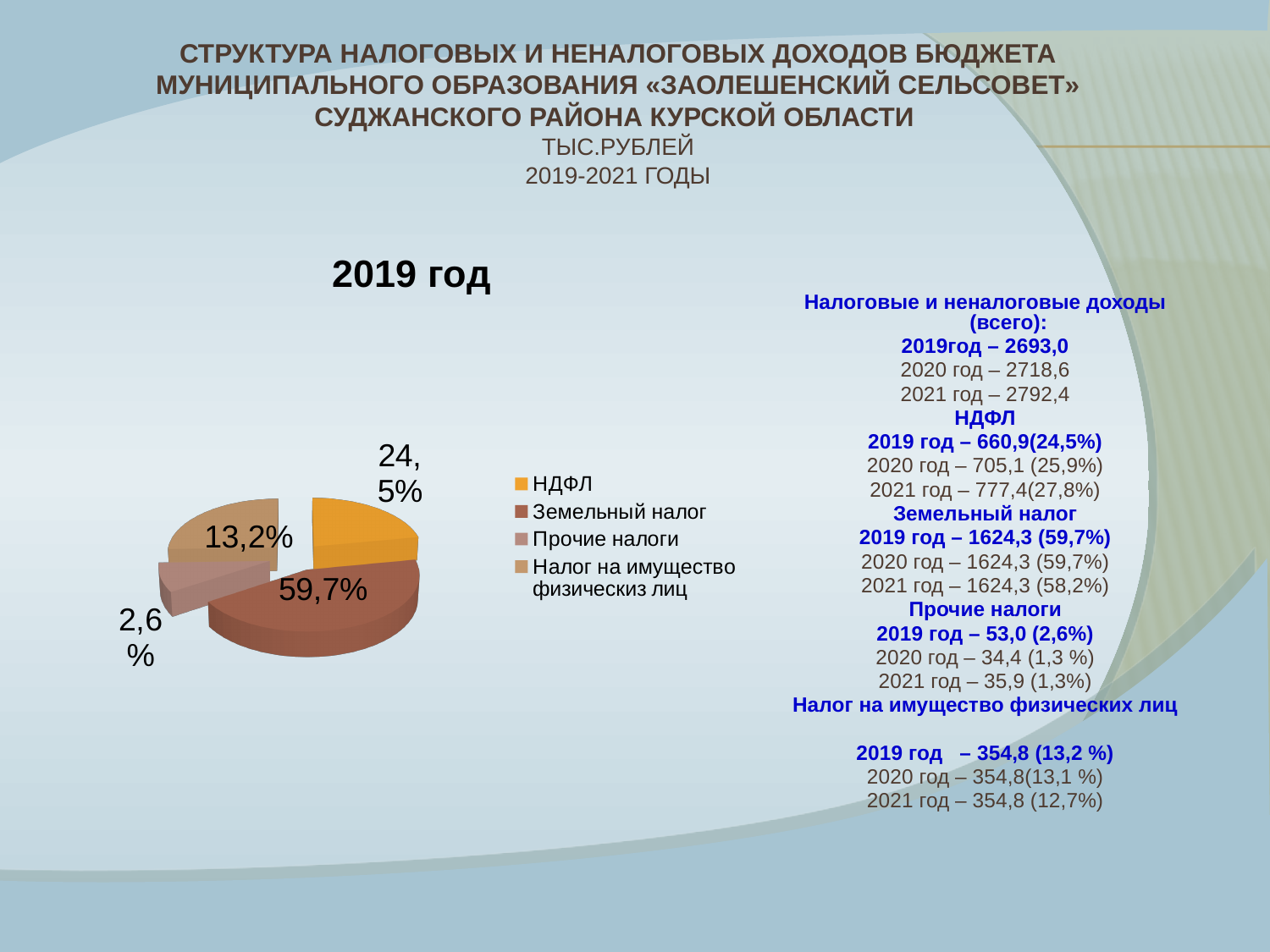

# Структура налоговых и неналоговых доходов бюджета муниципального образования «ЗАОЛЕШЕНский сельсовет» Суджанского района Курской области тыс.рублей 2019-2021 годы

[unsupported chart]

Налоговые и неналоговые доходы (всего):
2019год – 2693,0
2020 год – 2718,6
2021 год – 2792,4
НДФЛ
2019 год – 660,9(24,5%)
2020 год – 705,1 (25,9%)
2021 год – 777,4(27,8%)
Земельный налог
2019 год – 1624,3 (59,7%)
2020 год – 1624,3 (59,7%)
2021 год – 1624,3 (58,2%)
Прочие налоги
2019 год – 53,0 (2,6%)
2020 год – 34,4 (1,3 %)
2021 год – 35,9 (1,3%)
Налог на имущество физических лиц

2019 год   – 354,8 (13,2 %)
2020 год – 354,8(13,1 %)
2021 год – 354,8 (12,7%)